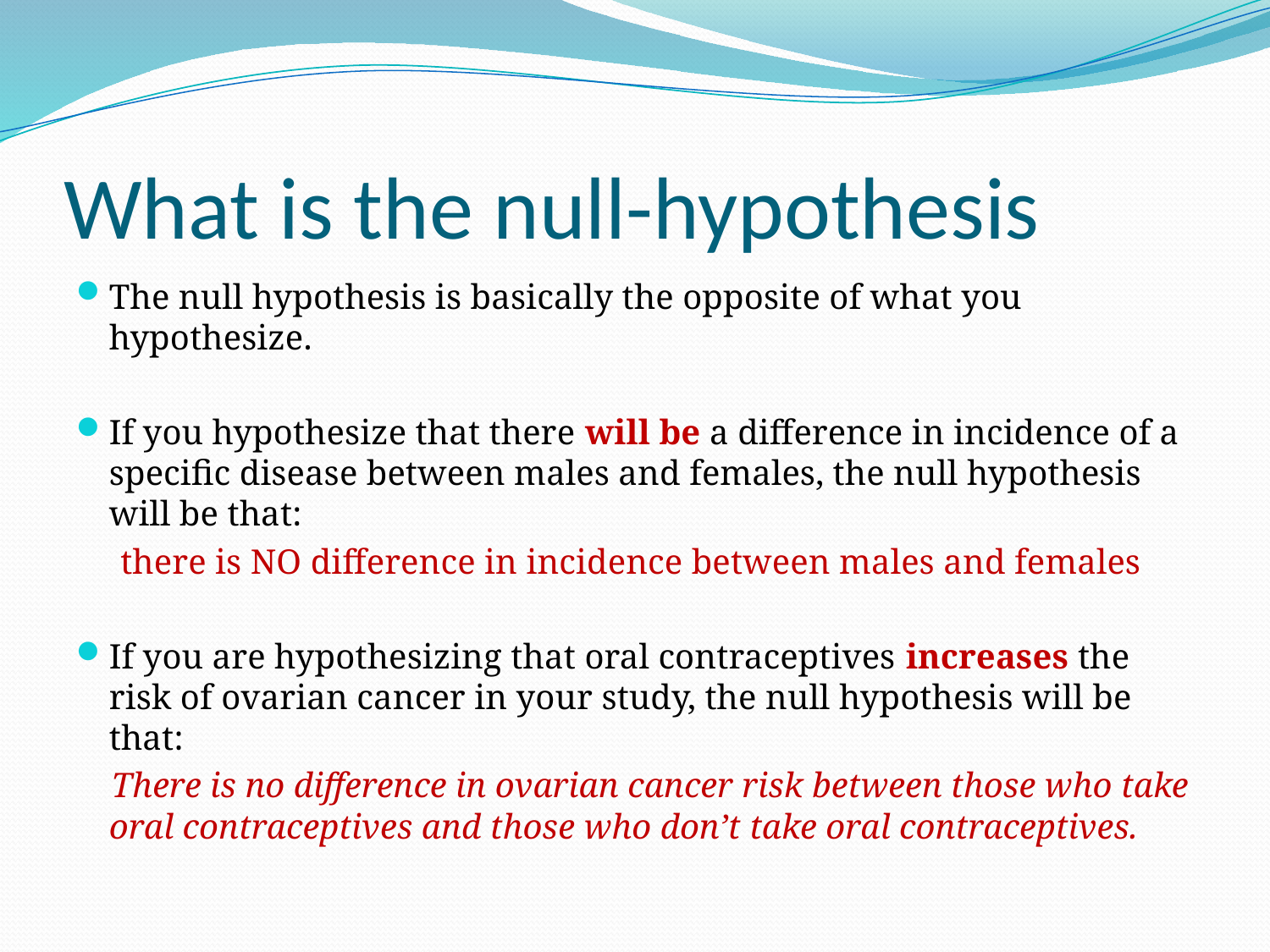

# What is the null-hypothesis
The null hypothesis is basically the opposite of what you hypothesize.

If you hypothesize that there will be a difference in incidence of a specific disease between males and females, the null hypothesis will be that:
     there is NO difference in incidence between males and females

If you are hypothesizing that oral contraceptives increases the risk of ovarian cancer in your study, the null hypothesis will be that:
    There is no difference in ovarian cancer risk between those who take oral contraceptives and those who don’t take oral contraceptives.